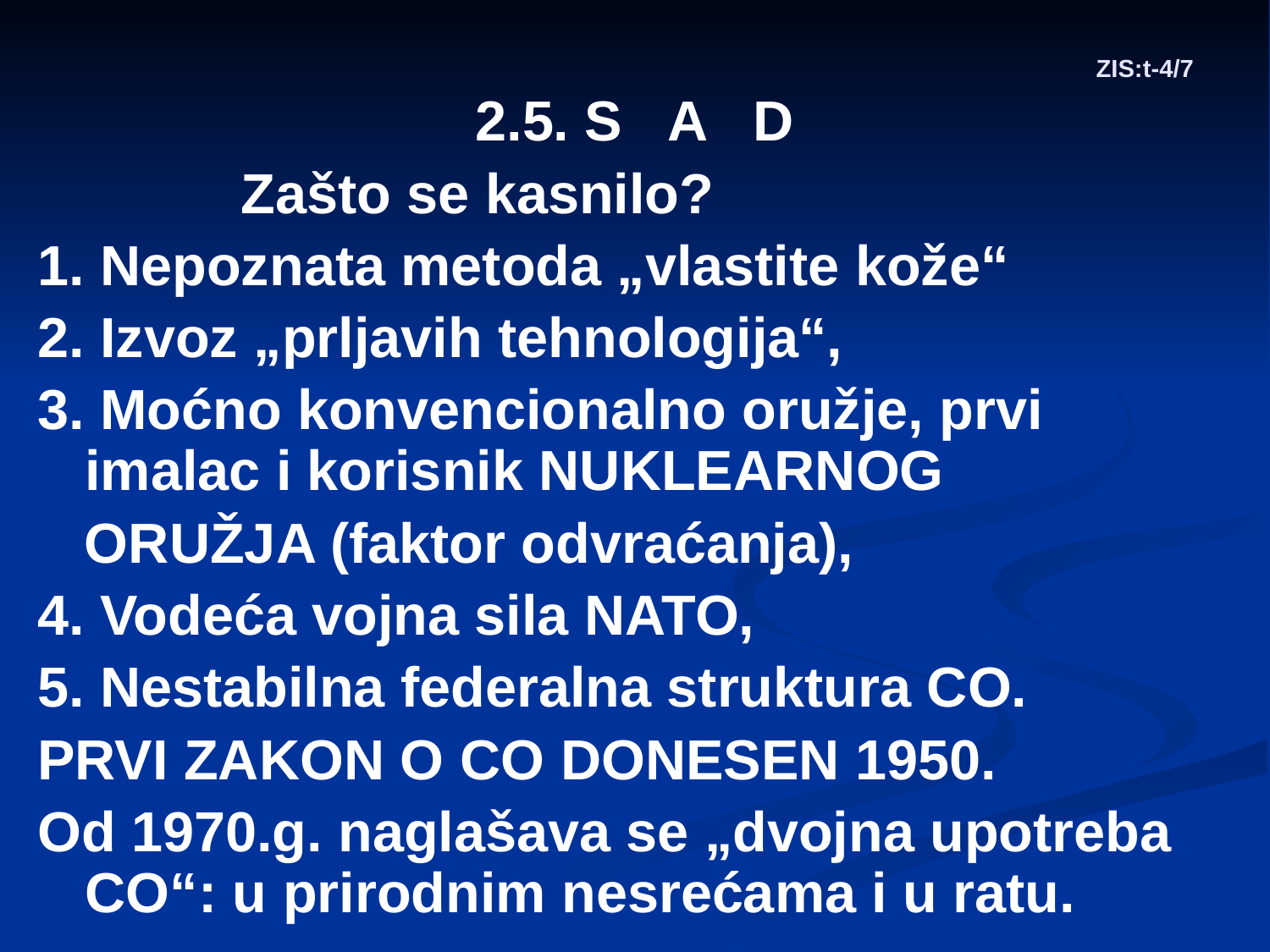

# ZIS:t-4/7
2.5. S   A   D
             Zašto se kasnilo?
1. Nepoznata metoda „vlastite kože“
2. Izvoz „prljavih tehnologija“,
3. Moćno konvencionalno oružje, prvi imalac i korisnik NUKLEARNOG
   ORUŽJA (faktor odvraćanja),
4. Vodeća vojna sila NATO,
5. Nestabilna federalna struktura CO.
PRVI ZAKON O CO DONESEN 1950.
Od 1970.g. naglašava se „dvojna upotreba CO“: u prirodnim nesrećama i u ratu.